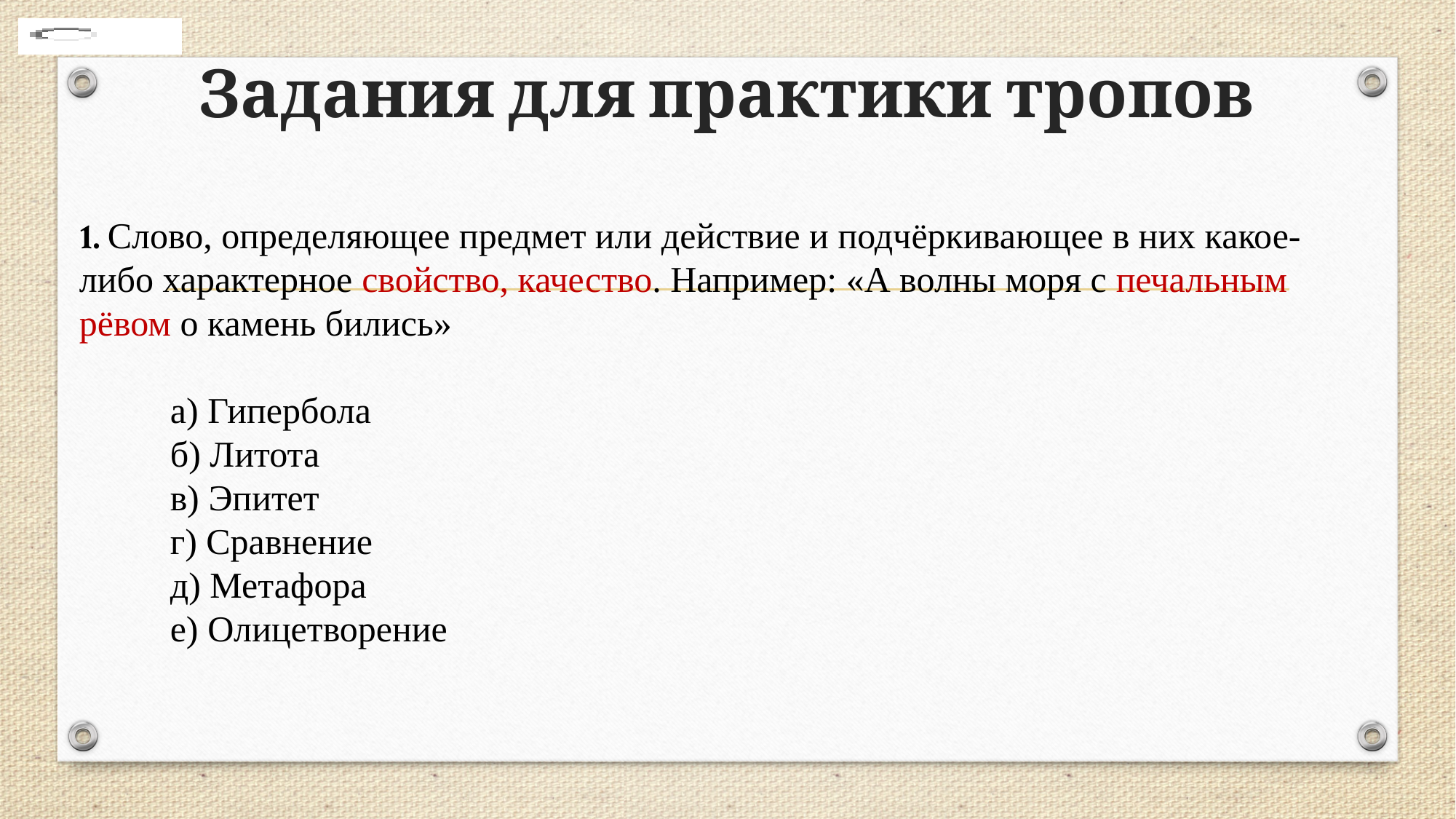

# Задания для практики тропов

1. Слово, определяющее предмет или действие и подчёркивающее в них какое-либо характерное свойство, качество. Например: «А волны моря с печальным рёвом о камень бились»

          а) Гипербола
          б) Литота
          в) Эпитет
          г) Сравнение
          д) Метафора
          е) Олицетворение